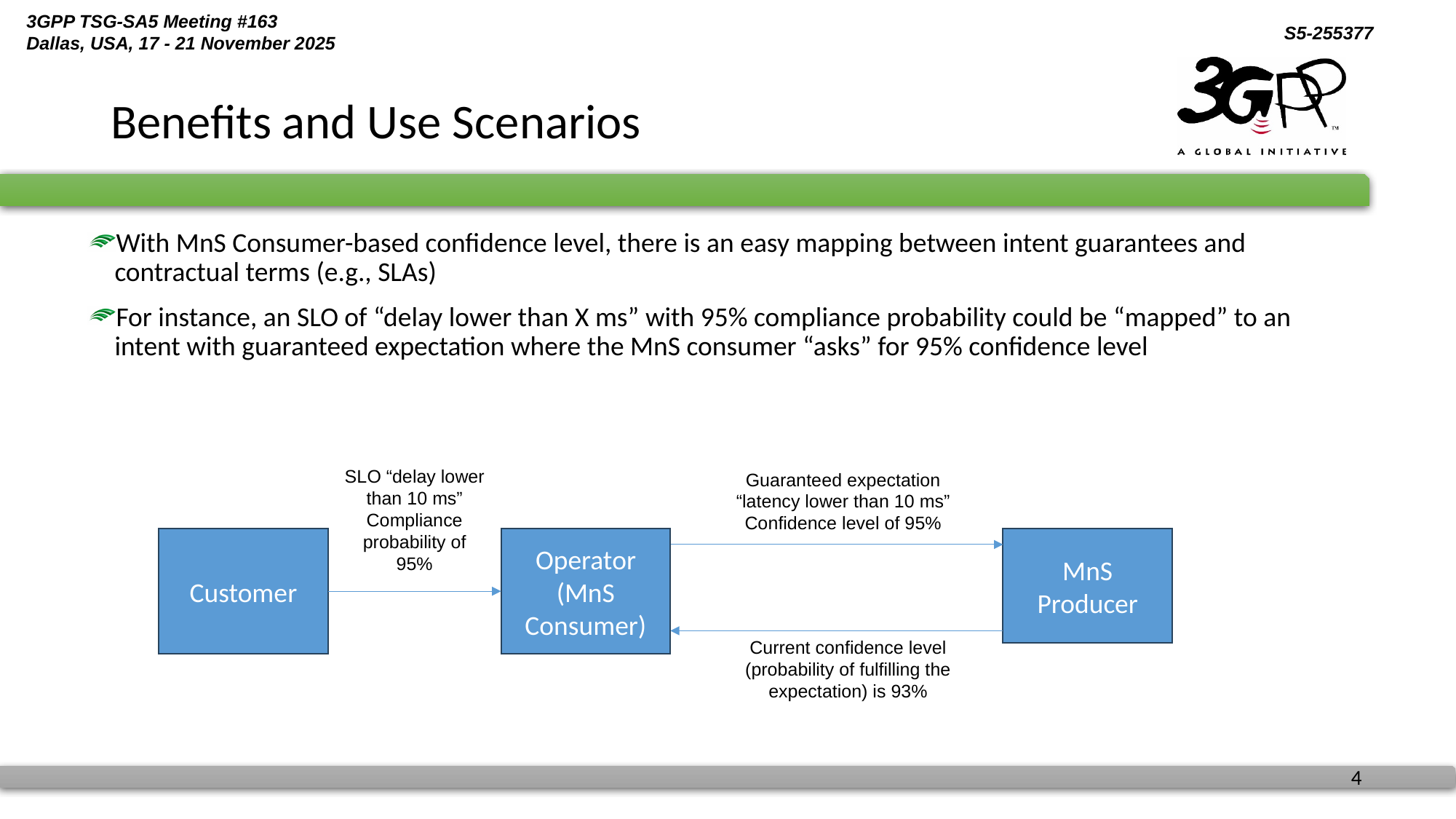

# Benefits and Use Scenarios
With MnS Consumer-based confidence level, there is an easy mapping between intent guarantees and contractual terms (e.g., SLAs)
For instance, an SLO of “delay lower than X ms” with 95% compliance probability could be “mapped” to an intent with guaranteed expectation where the MnS consumer “asks” for 95% confidence level

SLO “delay lower than 10 ms”
Compliance probability of 95%
Guaranteed expectation
“latency lower than 10 ms”
Confidence level of 95%
Customer
Operator
(MnS Consumer)
MnS Producer
Current confidence level (probability of fulfilling the expectation) is 93%